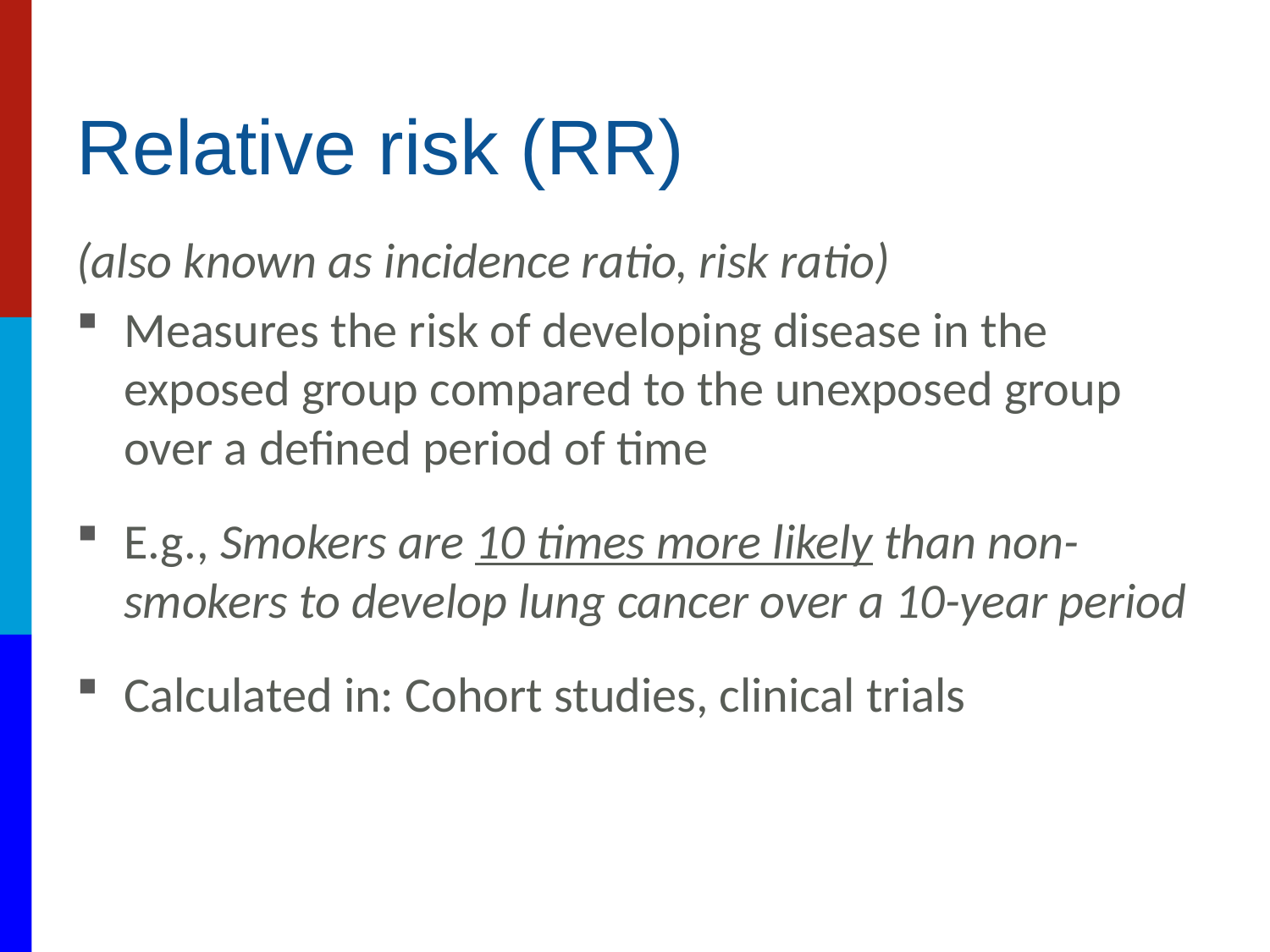

# Relative risk (RR)
(also known as incidence ratio, risk ratio)
Measures the risk of developing disease in the exposed group compared to the unexposed group over a defined period of time

E.g., Smokers are 10 times more likely than non-smokers to develop lung cancer over a 10-year period

Calculated in: Cohort studies, clinical trials